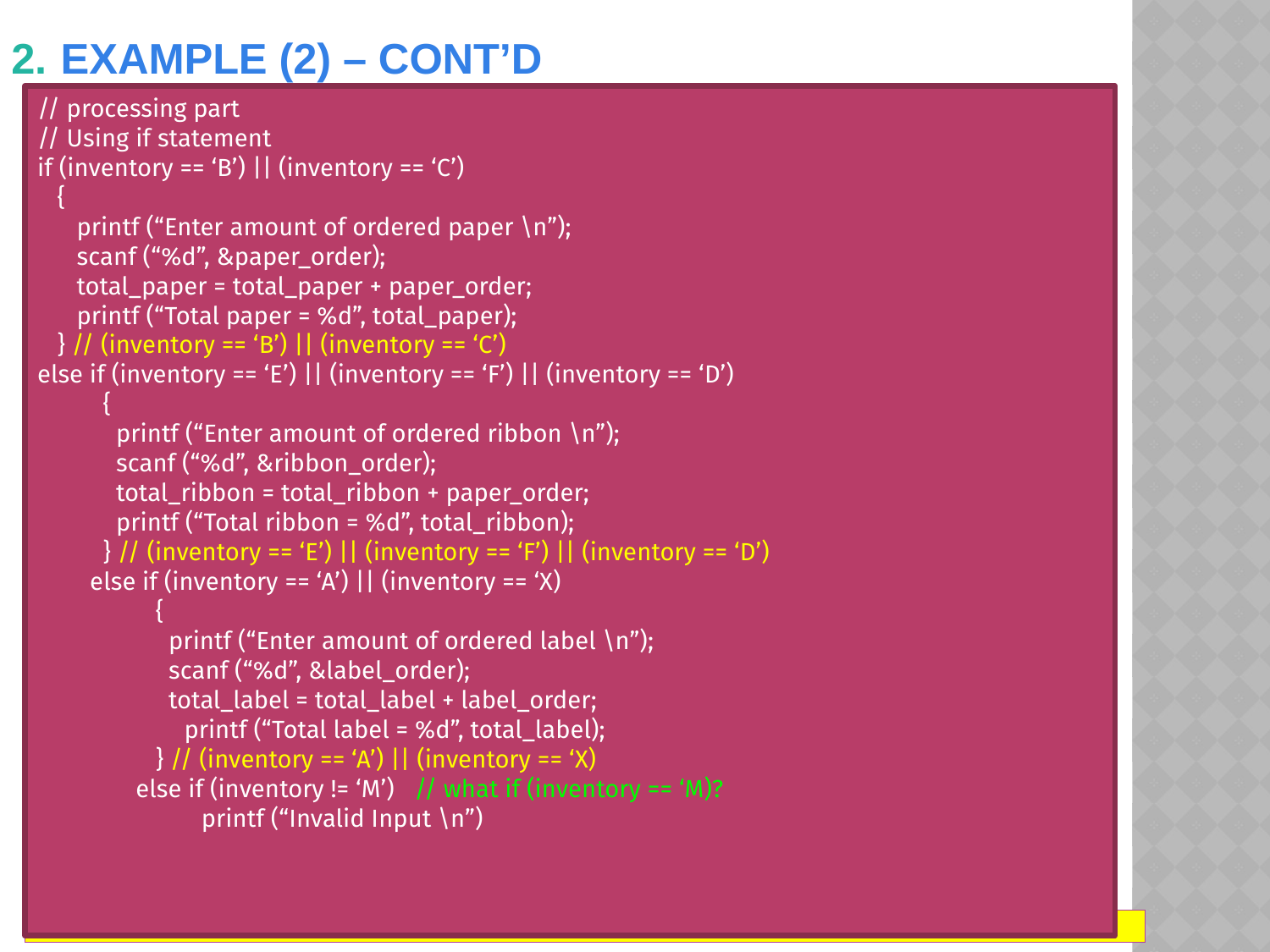

# 2. Example (2) – cont’d
// processing part
// Using if statement
if (inventory == ‘B’) || (inventory == ‘C’)
   {
      printf (“Enter amount of ordered paper \n”);
      scanf (“%d”, &paper_order);
      total_paper = total_paper + paper_order;
      printf (“Total paper = %d”, total_paper);
   } // (inventory == ‘B’) || (inventory == ‘C’)
else if (inventory == ‘E’) || (inventory == ‘F’) || (inventory == ‘D’)
          {
            printf (“Enter amount of ordered ribbon \n”);
            scanf (“%d”, &ribbon_order);
            total_ribbon = total_ribbon + paper_order;
            printf (“Total ribbon = %d”, total_ribbon);
          } // (inventory == ‘E’) || (inventory == ‘F’) || (inventory == ‘D’)
        else if (inventory == ‘A’) || (inventory == ‘X)
                  {
                    printf (“Enter amount of ordered label \n”);
                    scanf (“%d”, &label_order);
                    total_label = total_label + label_order;
	   printf (“Total label = %d”, total_label);
                  } // (inventory == ‘A’) || (inventory == ‘X)
               else if (inventory != ‘M’)   // what if (inventory == ‘M)?
                         printf (“Invalid Input \n”)

Dr. Soha S. Zaghloul			19